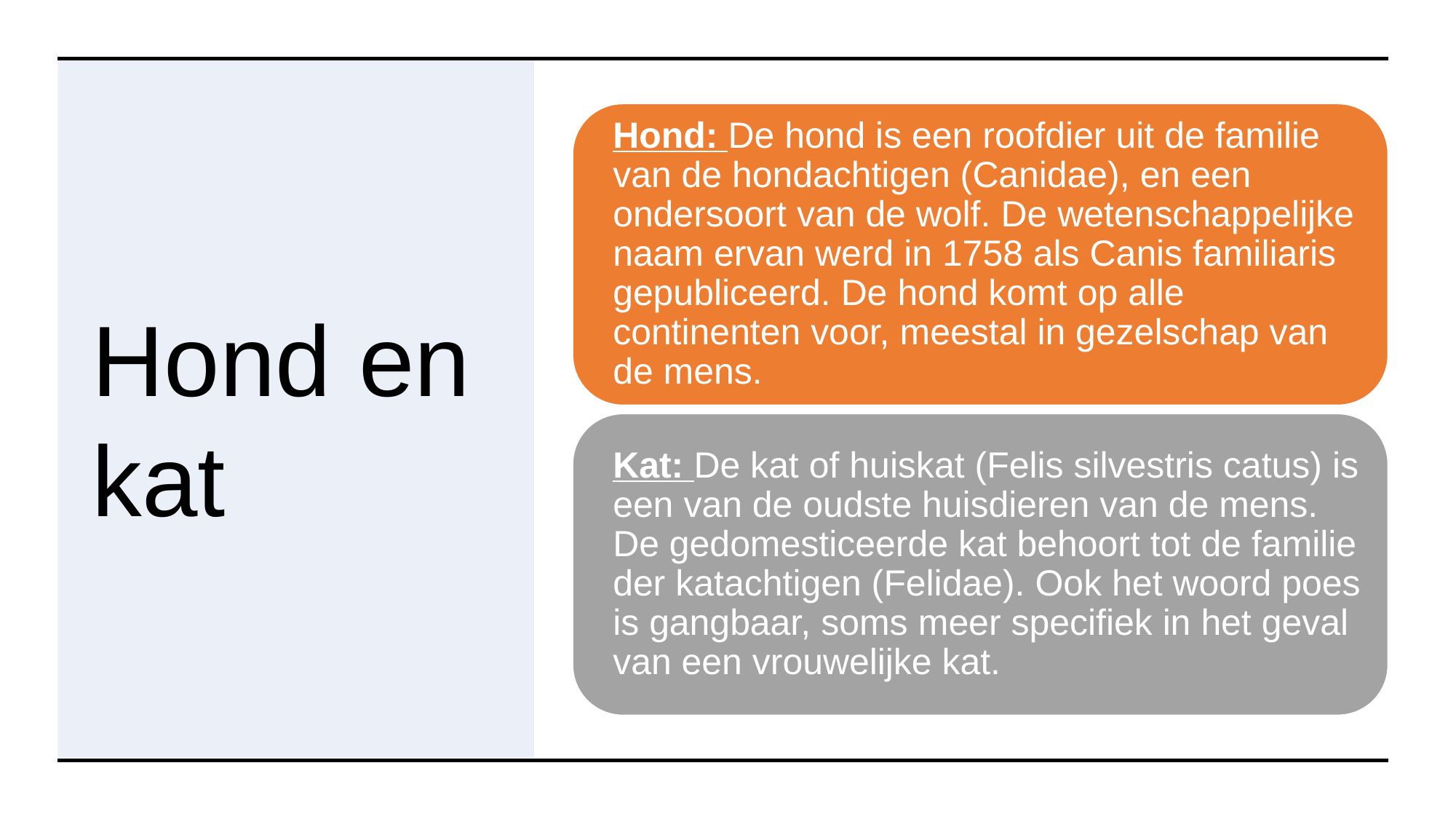

Hond: De hond is een roofdier uit de familie van de hondachtigen (Canidae), en een  ondersoort van de wolf. De wetenschappelijke naam ervan werd in 1758 als Canis familiaris gepubliceerd. De hond komt op alle continenten voor, meestal in gezelschap van de mens.
Kat: De kat of huiskat (Felis silvestris catus) is een van de oudste huisdieren van de mens. De gedomesticeerde kat behoort tot de familie der katachtigen (Felidae). Ook het woord poes is gangbaar, soms meer specifiek in het geval van een vrouwelijke kat.
# Hond en kat